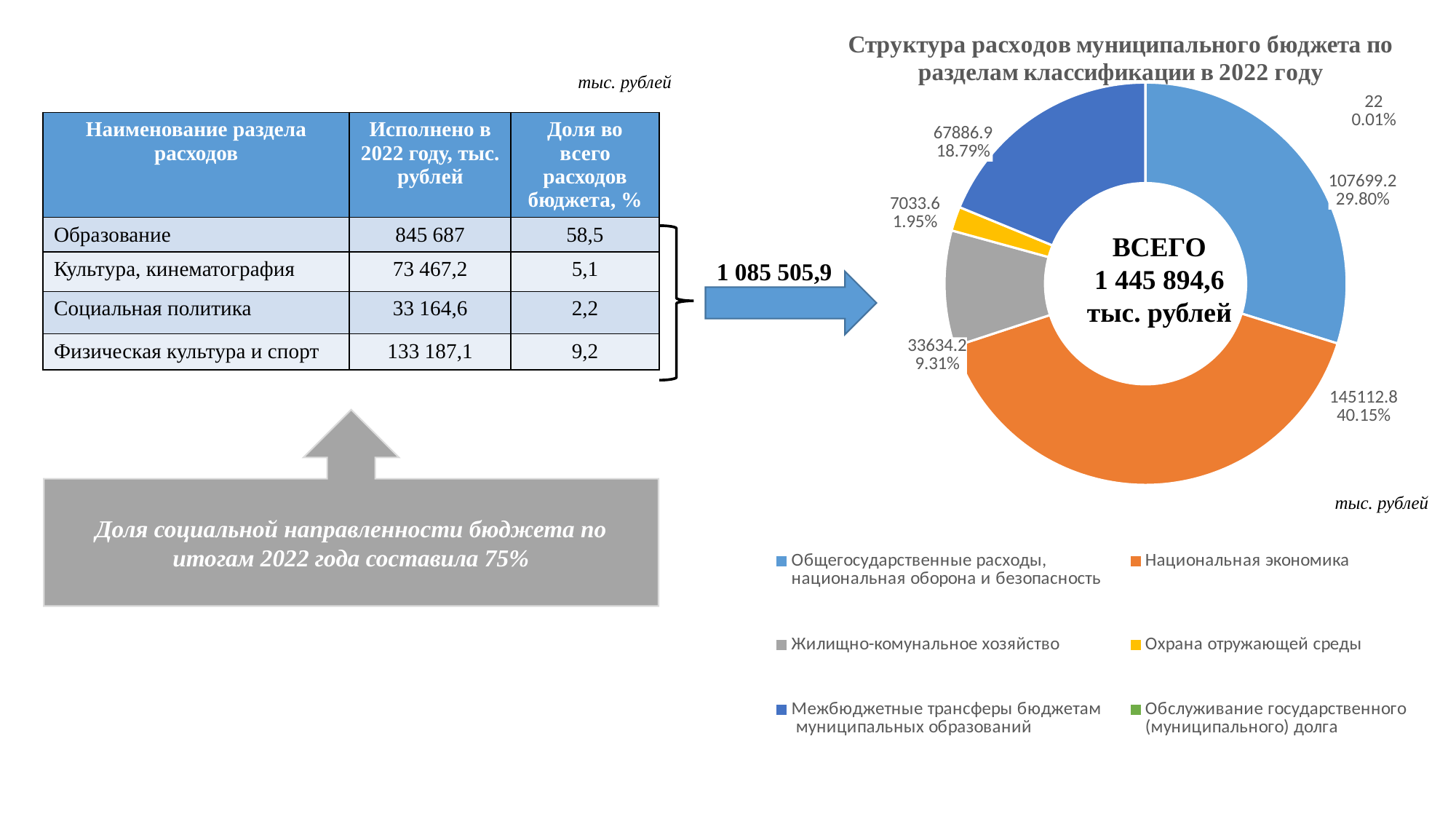

### Chart:

| Category | Структура расходов муниципального бюджета по разделам классификации в 2022 году |
|---|---|
| Общегосударственные расходы,
национальная оборона и безопасность | 107699.2 |
| Национальная экономика | 145112.8 |
| Жилищно-комунальное хозяйство | 33634.2 |
| Охрана отружающей среды | 7033.6 |
| Межбюджетные трансферы бюджетам
 муниципальных образований | 67886.9 |
| Обслуживание государственного
(муниципального) долга | 22.0 |
тыс. рублей
| Наименование раздела расходов | Исполнено в 2022 году, тыс. рублей | Доля во всего расходов бюджета, % |
| --- | --- | --- |
| Образование | 845 687 | 58,5 |
| Культура, кинематография | 73 467,2 | 5,1 |
| Социальная политика | 33 164,6 | 2,2 |
| Физическая культура и спорт | 133 187,1 | 9,2 |
ВСЕГО
1 445 894,6
тыс. рублей

1 085 505,9

Доля социальной направленности бюджета по итогам 2022 года составила 75%
тыс. рублей